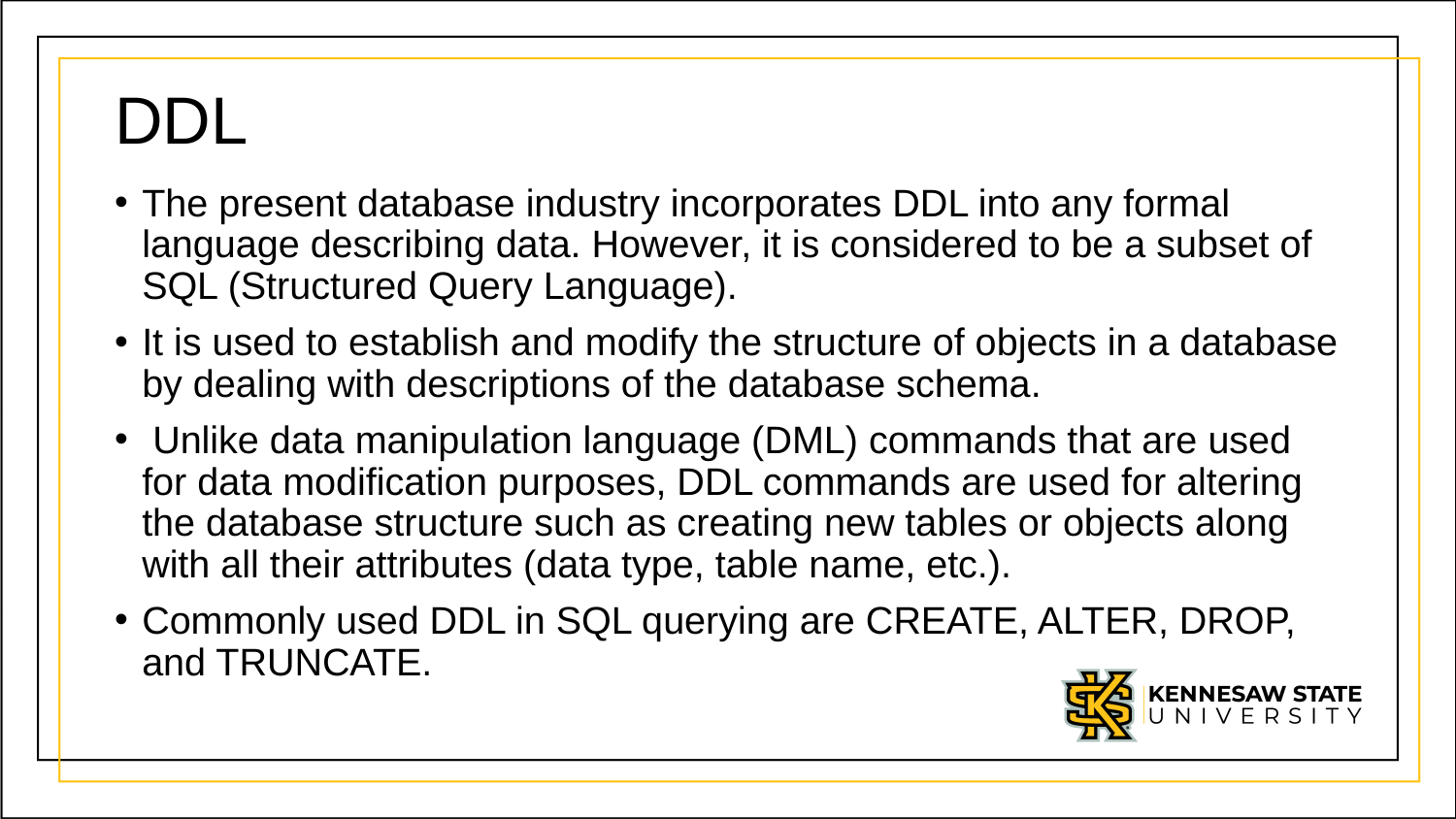

# DDL
The present database industry incorporates DDL into any formal language describing data. However, it is considered to be a subset of SQL (Structured Query Language).
It is used to establish and modify the structure of objects in a database by dealing with descriptions of the database schema.
 Unlike data manipulation language (DML) commands that are used for data modification purposes, DDL commands are used for altering the database structure such as creating new tables or objects along with all their attributes (data type, table name, etc.).
Commonly used DDL in SQL querying are CREATE, ALTER, DROP, and TRUNCATE.